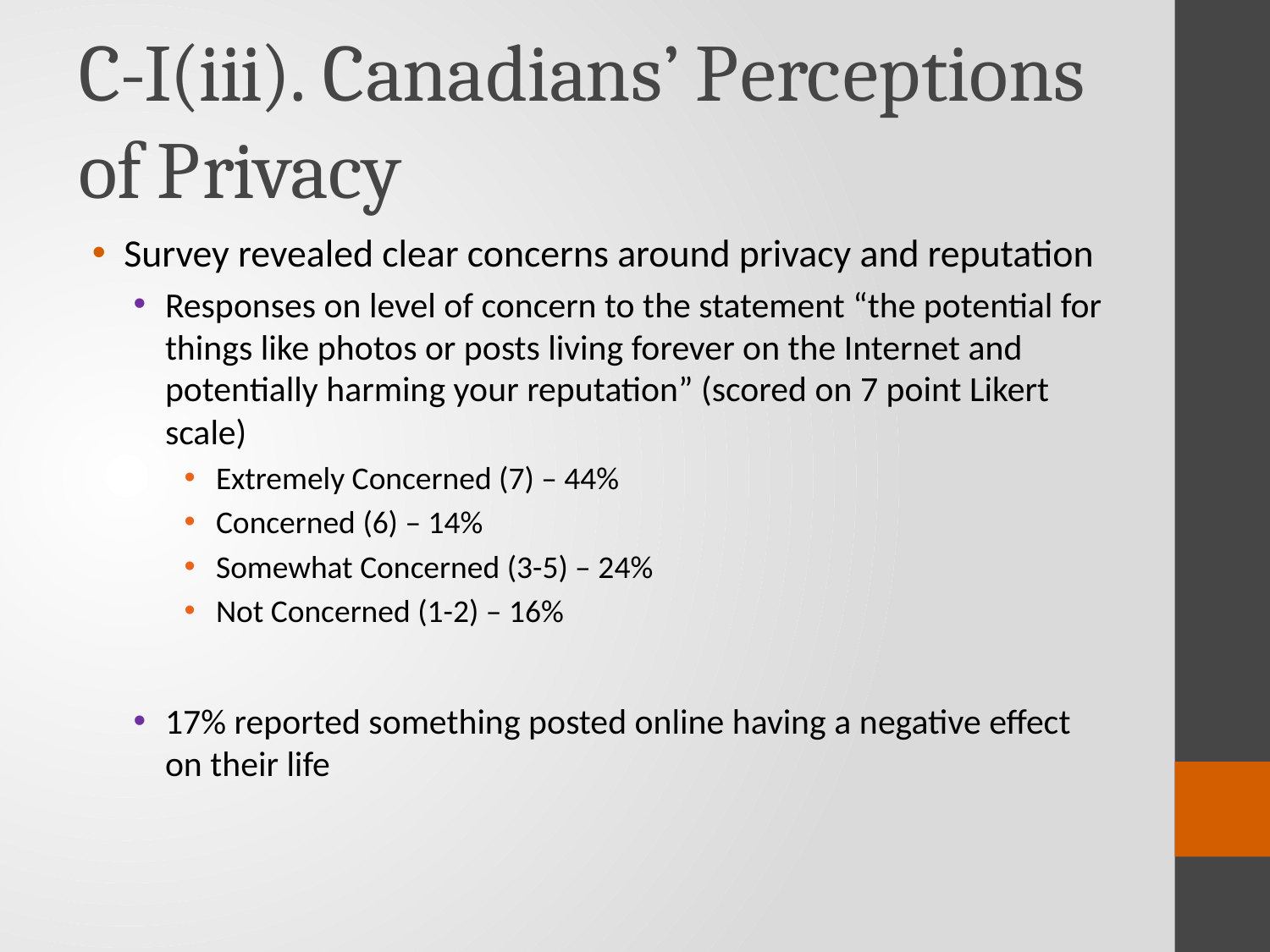

# C-I(iii). Canadians’ Perceptions of Privacy
Survey revealed clear concerns around privacy and reputation
Responses on level of concern to the statement “the potential for things like photos or posts living forever on the Internet and potentially harming your reputation” (scored on 7 point Likert scale)
Extremely Concerned (7) – 44%
Concerned (6) – 14%
Somewhat Concerned (3-5) – 24%
Not Concerned (1-2) – 16%

17% reported something posted online having a negative effect on their life